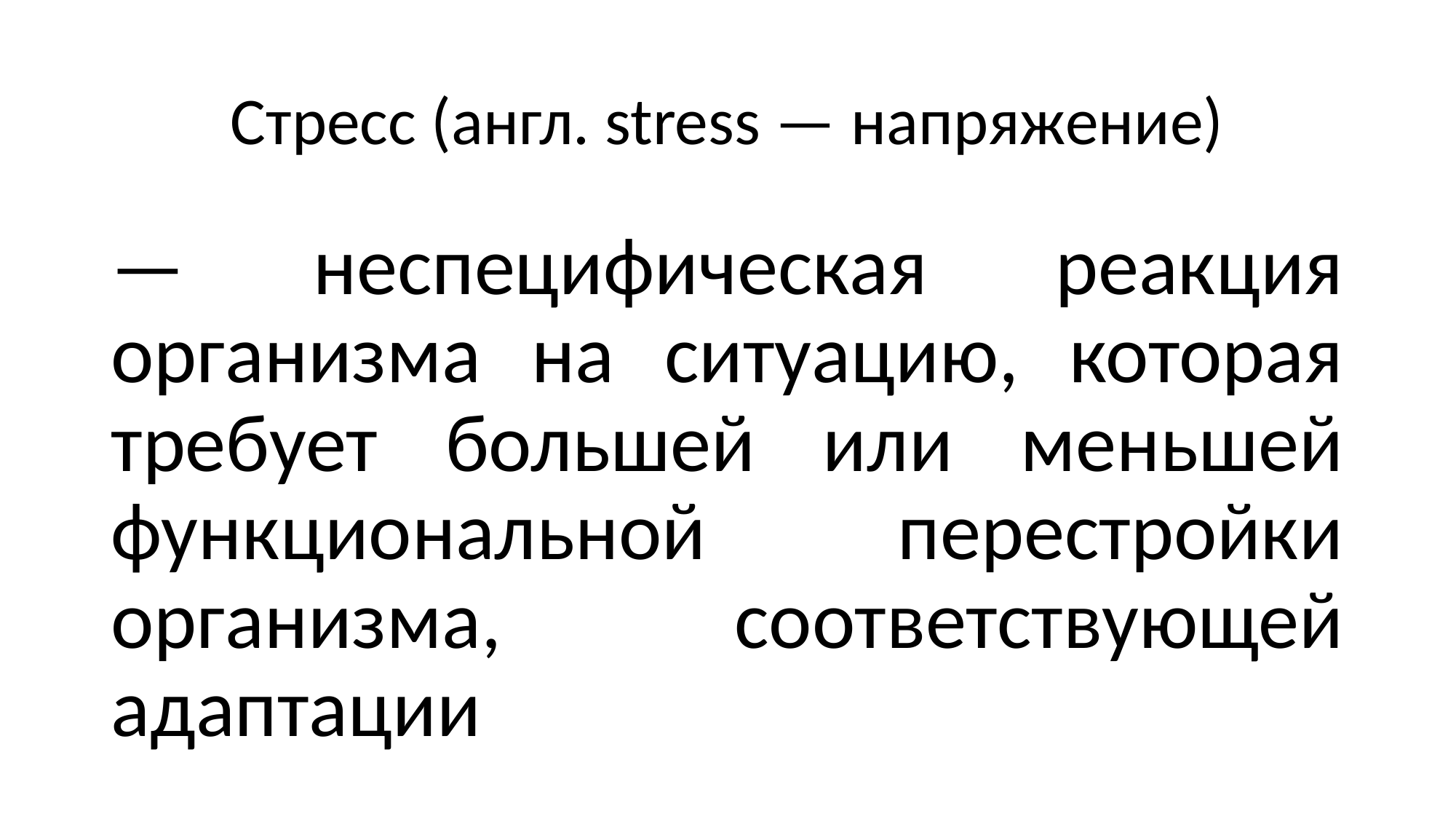

# Стресс (англ. stress — напряжение)
— неспецифическая реакция организма на ситуацию, которая требует большей или меньшей функциональной перестройки организма, соответствующей адаптации